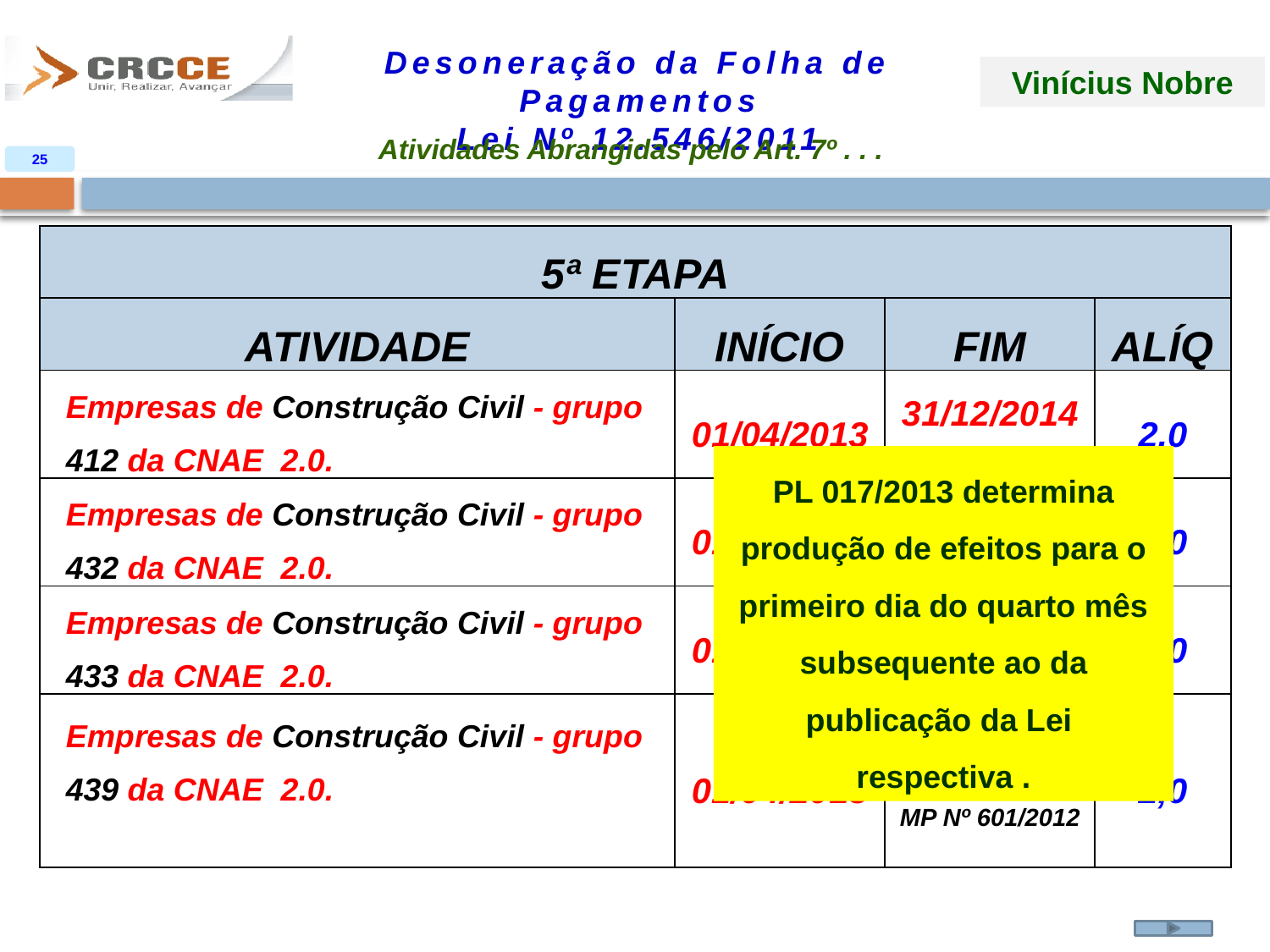

Atividades Abrangidas pelo Art. 7º . . .
25
| 5ª ETAPA |  |  |  |
| --- | --- | --- | --- |
| ATIVIDADE | INÍCIO | FIM | ALÍQ |
| Empresas de Construção Civil - grupo 412 da CNAE 2.0. | 01/04/2013 | 31/12/2014 MP Nº 601/2012 | 2,0 |
| Empresas de Construção Civil - grupo 432 da CNAE 2.0. | 01/04/2013 | 31/12/2014 MP Nº 601/2012 | 2,0 |
| Empresas de Construção Civil - grupo 433 da CNAE 2.0. | 01/04/2013 | 31/12/2014 MP Nº 601/2012 | 2,0 |
| Empresas de Construção Civil - grupo 439 da CNAE 2.0. | 01/04/2013 | 31/12/2014 MP Nº 601/2012 | 2,0 |
PL 017/2013 determina produção de efeitos para o primeiro dia do quarto mês subsequente ao da publicação da Lei  respectiva .